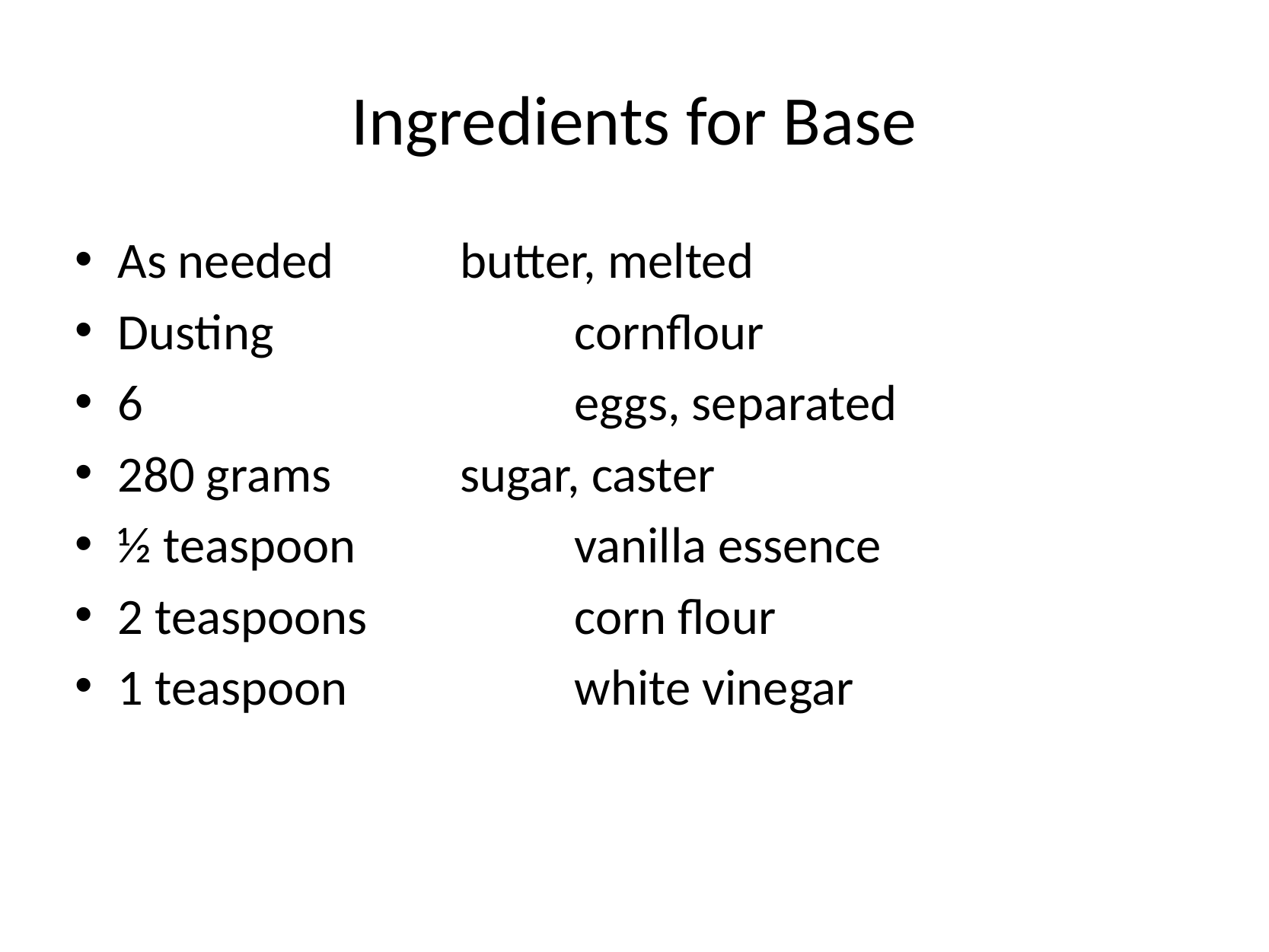

# Ingredients for Base
As needed		butter, melted
Dusting			cornflour
6				eggs, separated
280 grams		sugar, caster
½ teaspoon		vanilla essence
2 teaspoons		corn flour
1 teaspoon		white vinegar